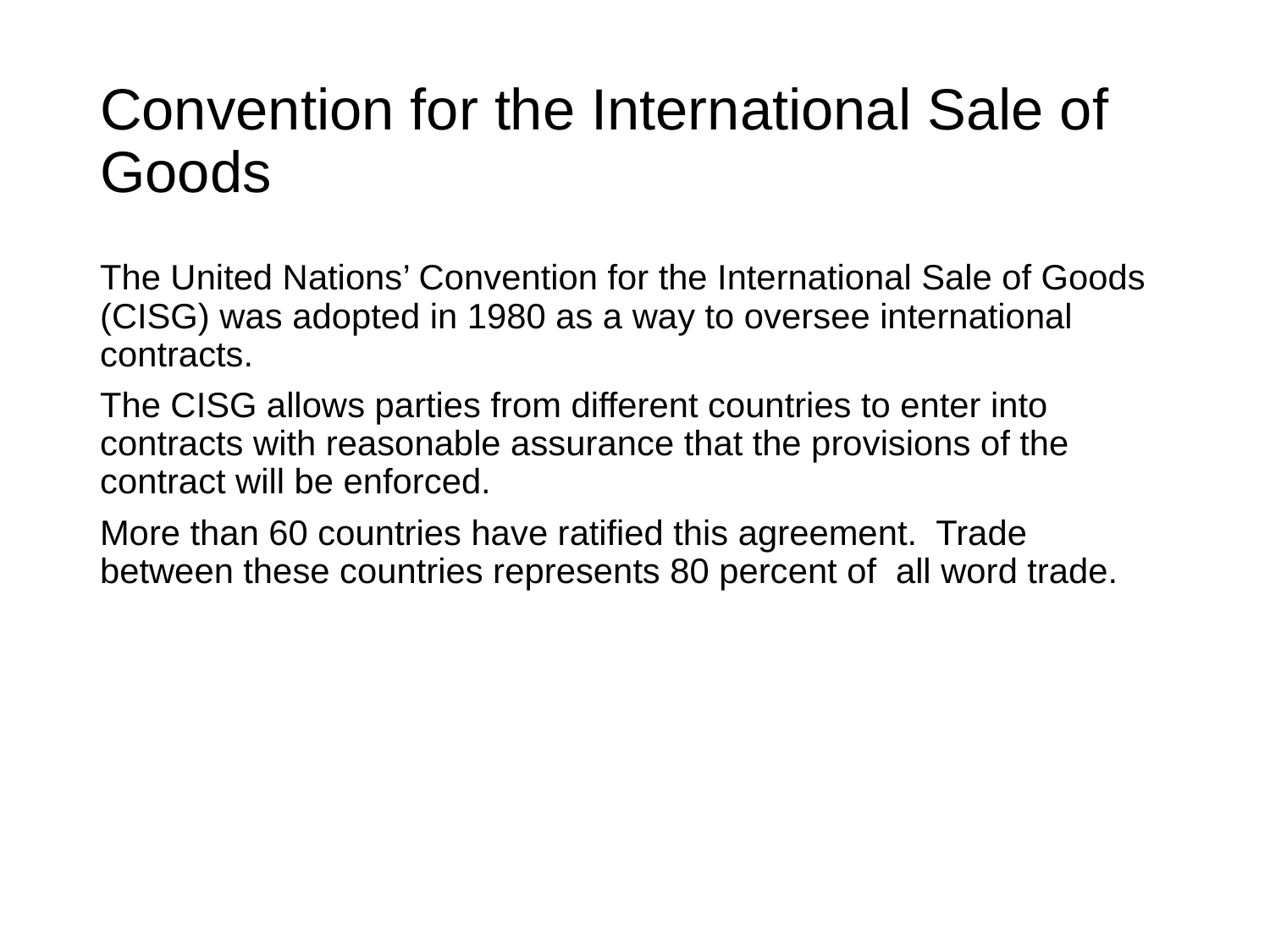

# Convention for the International Sale of Goods
The United Nations’ Convention for the International Sale of Goods (CISG) was adopted in 1980 as a way to oversee international contracts.
The CISG allows parties from different countries to enter into contracts with reasonable assurance that the provisions of the contract will be enforced.
More than 60 countries have ratified this agreement.  Trade between these countries represents 80 percent of  all word trade.